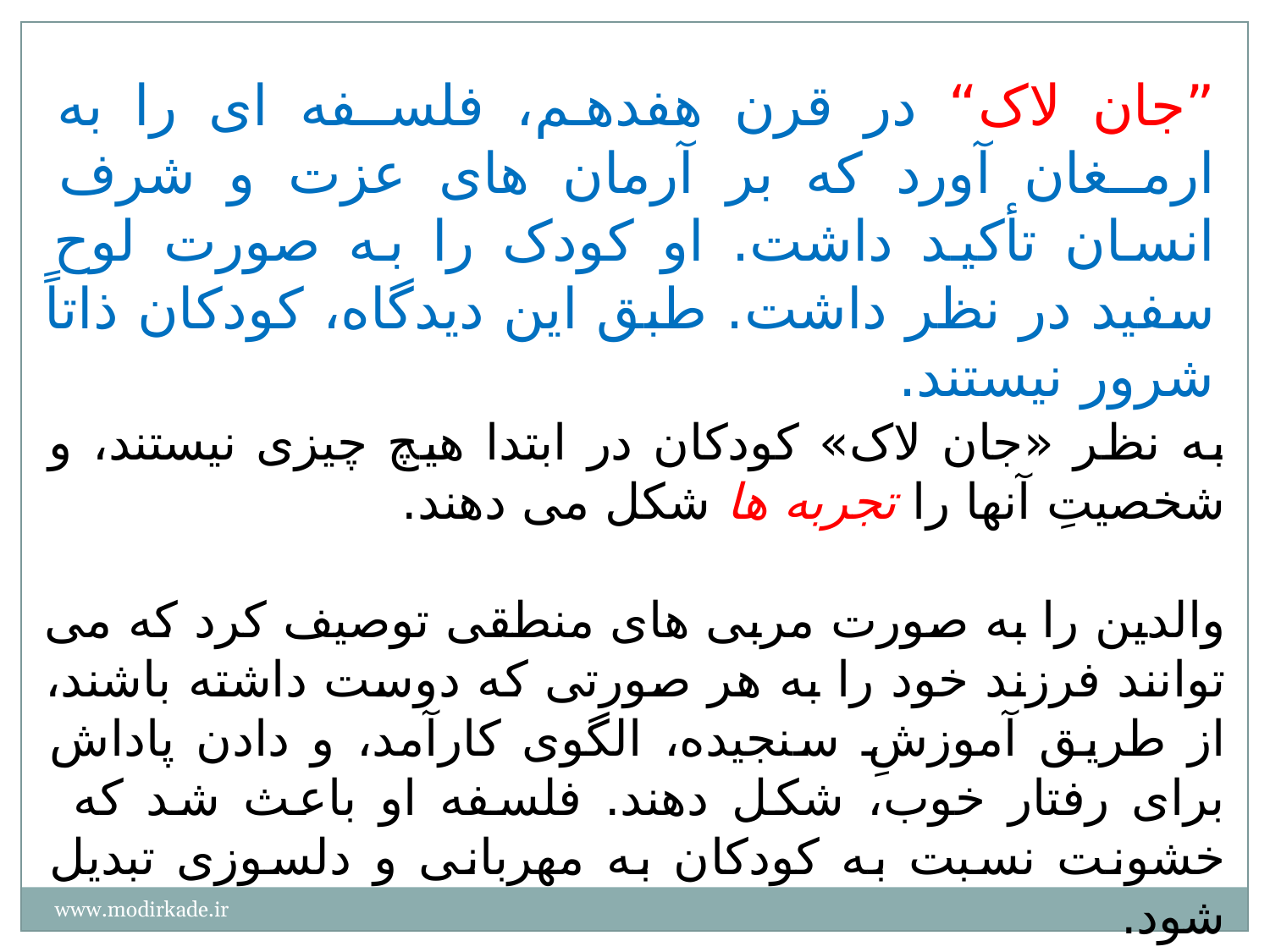

”جان لاک“ در قرن هفدهم، فلسـفه ای را به ارمـغان آورد که بر آرمان های عزت و شرف انسان تأکید داشت. او کودک را به صورت لوح سفید در نظر داشت. طبق این دیدگاه، کودکان ذاتاً شرور نیستند.

به نظر «جان لاک» کودکان در ابتدا هیچ چیزی نیستند، و شخصیتِ آنها را تجربه ها شکل می دهند.

والدین را به صورت مربی های منطقی توصیف کرد که می توانند فرزند خود را به هر صورتی که دوست داشته باشند، از طریق آموزشِ سنجیده، الگوی کارآمد، و دادن پاداش برای رفتار خوب، شکل دهند. فلسفه او باعث شد که  خشونت نسبت به کودکان به مهربانی و دلسوزی تبدیل شود.
www.modirkade.ir